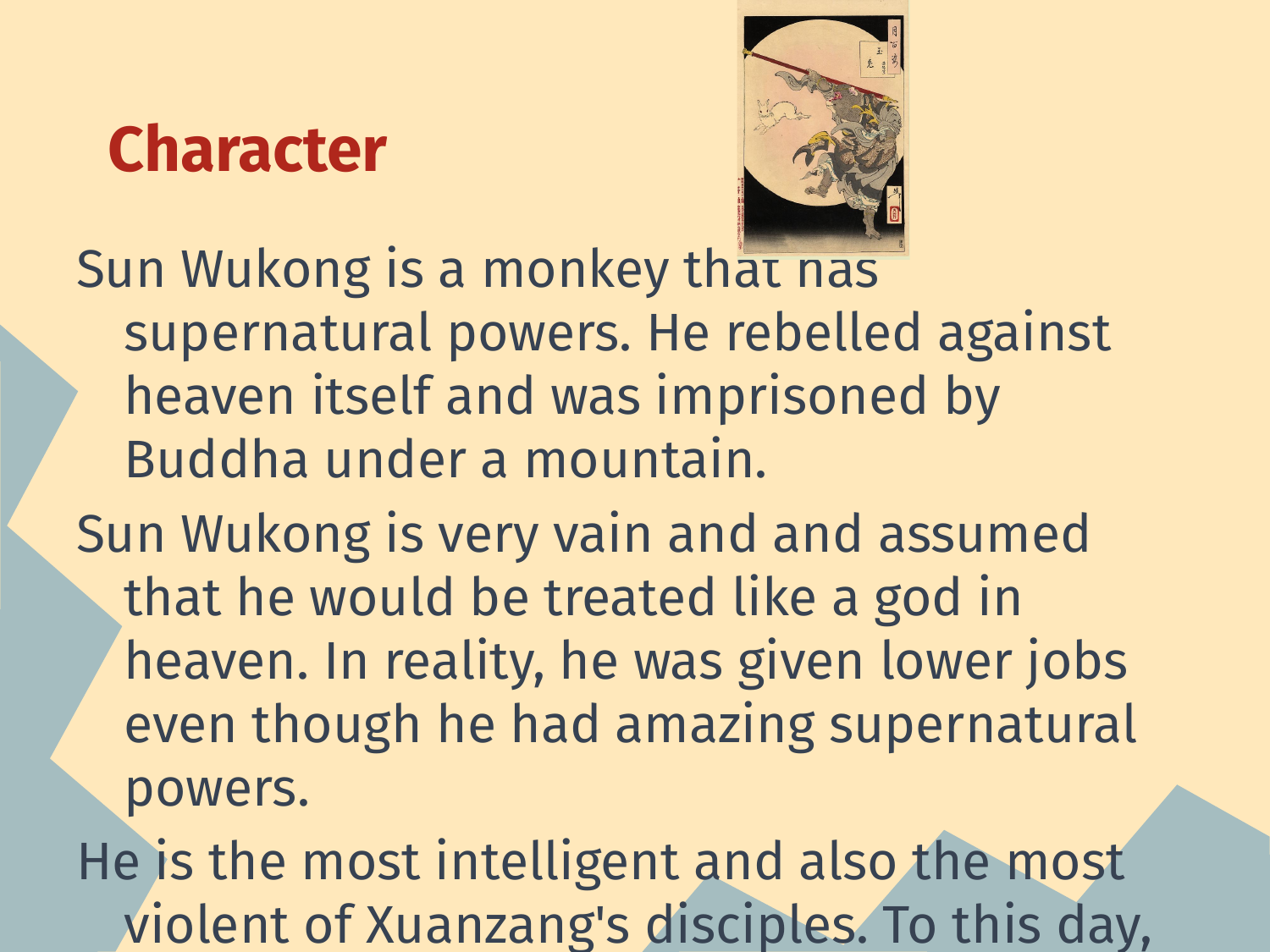

# Character
Sun Wukong is a monkey that has supernatural powers. He rebelled against heaven itself and was imprisoned by Buddha under a mountain.
Sun Wukong is very vain and and assumed that he would be treated like a god in heaven. In reality, he was given lower jobs even though he had amazing supernatural powers.
He is the most intelligent and also the most violent of Xuanzang's disciples. To this day, Wukong is very popular and continues to inspire and delight audiences across the globe.